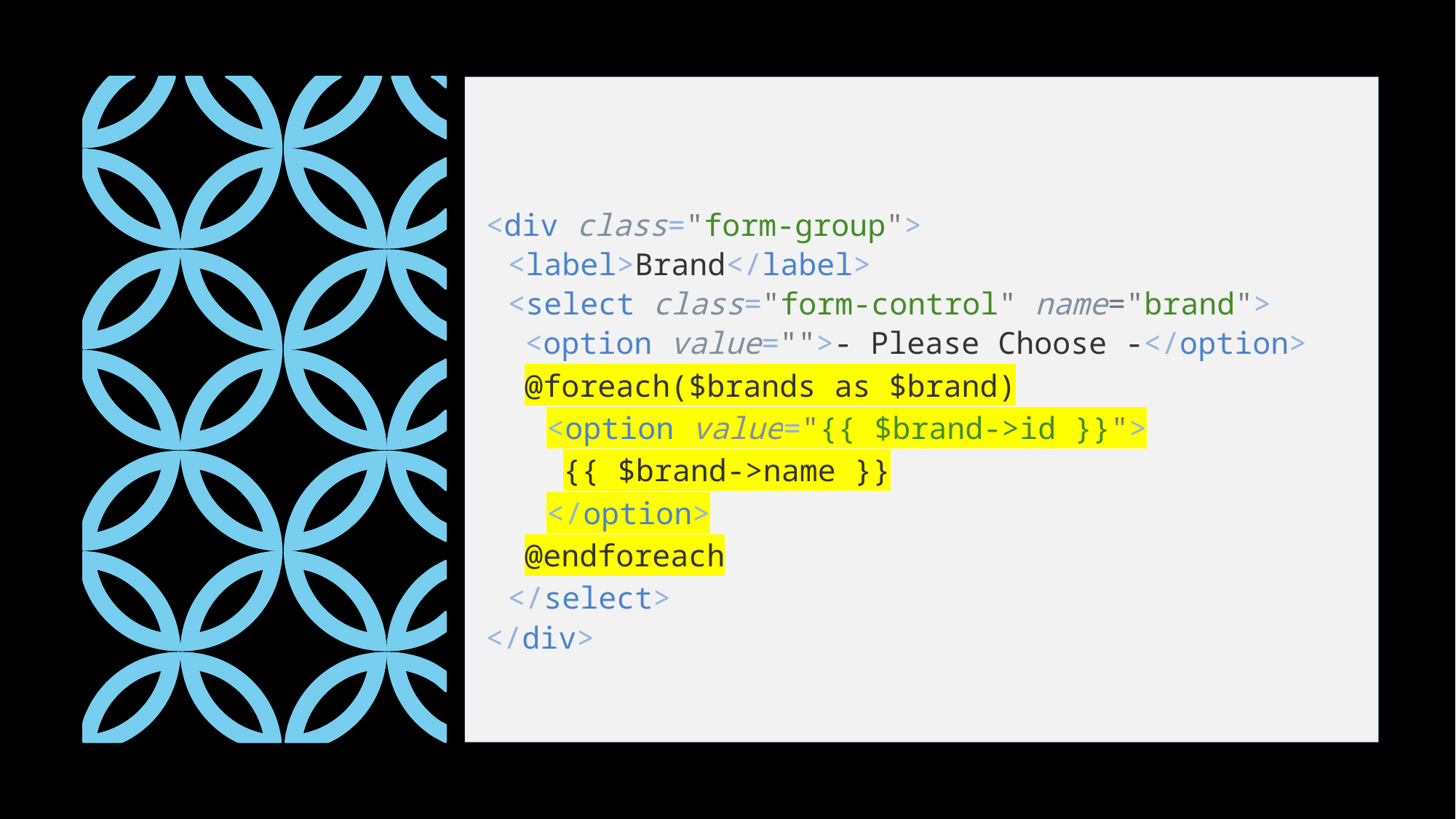

<div class="form-group">
<label>Brand</label>
<select class="form-control" name="brand">
<option value="">- Please Choose -</option>
@foreach($brands as $brand)
<option value="{{ $brand->id }}">
{{ $brand->name }}
</option>
@endforeach
</select>
</div>